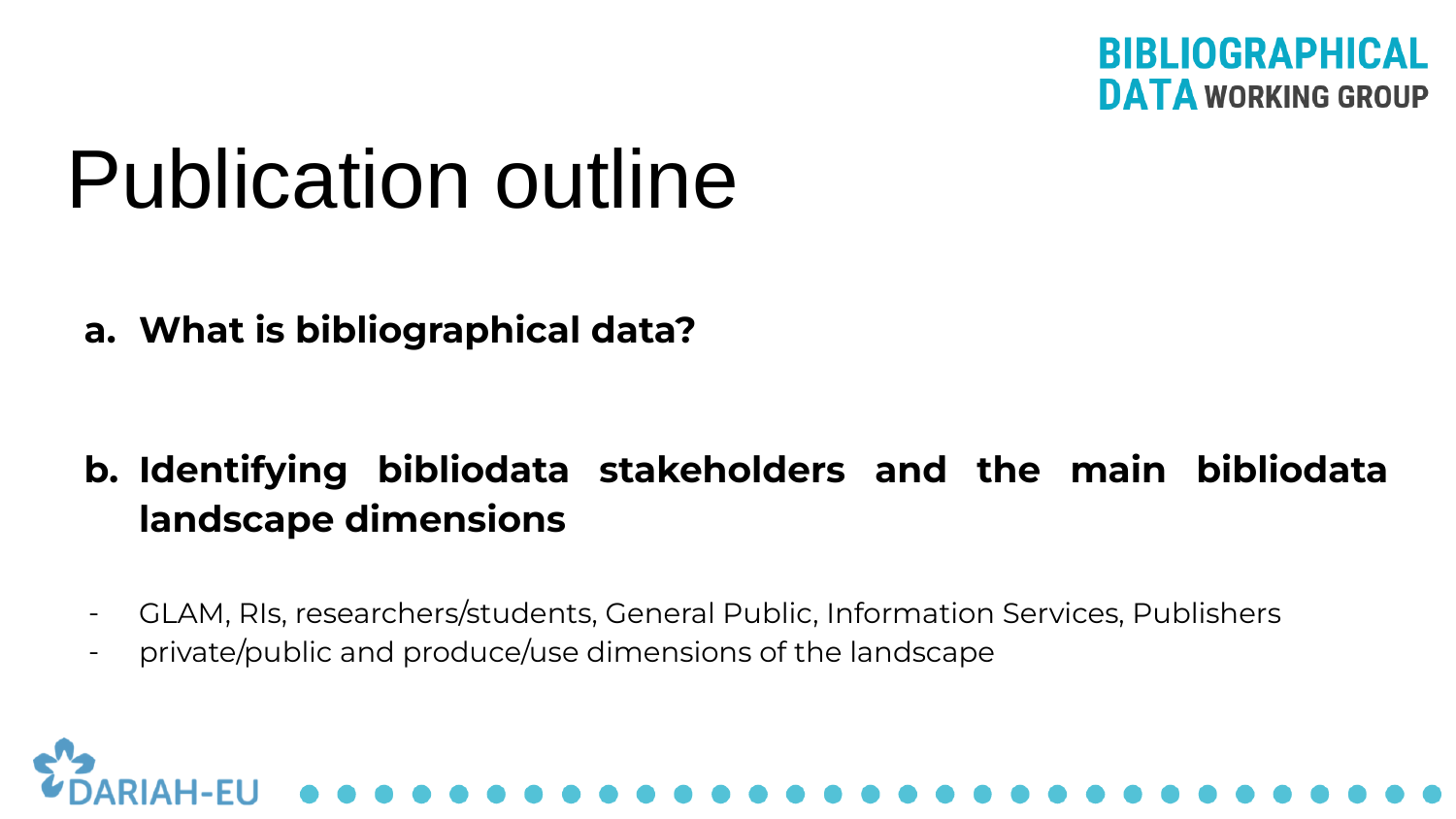

# Publication outline

What is bibliographical data?

Identifying bibliodata stakeholders and the main bibliodata landscape dimensions

GLAM, RIs, researchers/students, General Public, Information Services, Publishers
private/public and produce/use dimensions of the landscape